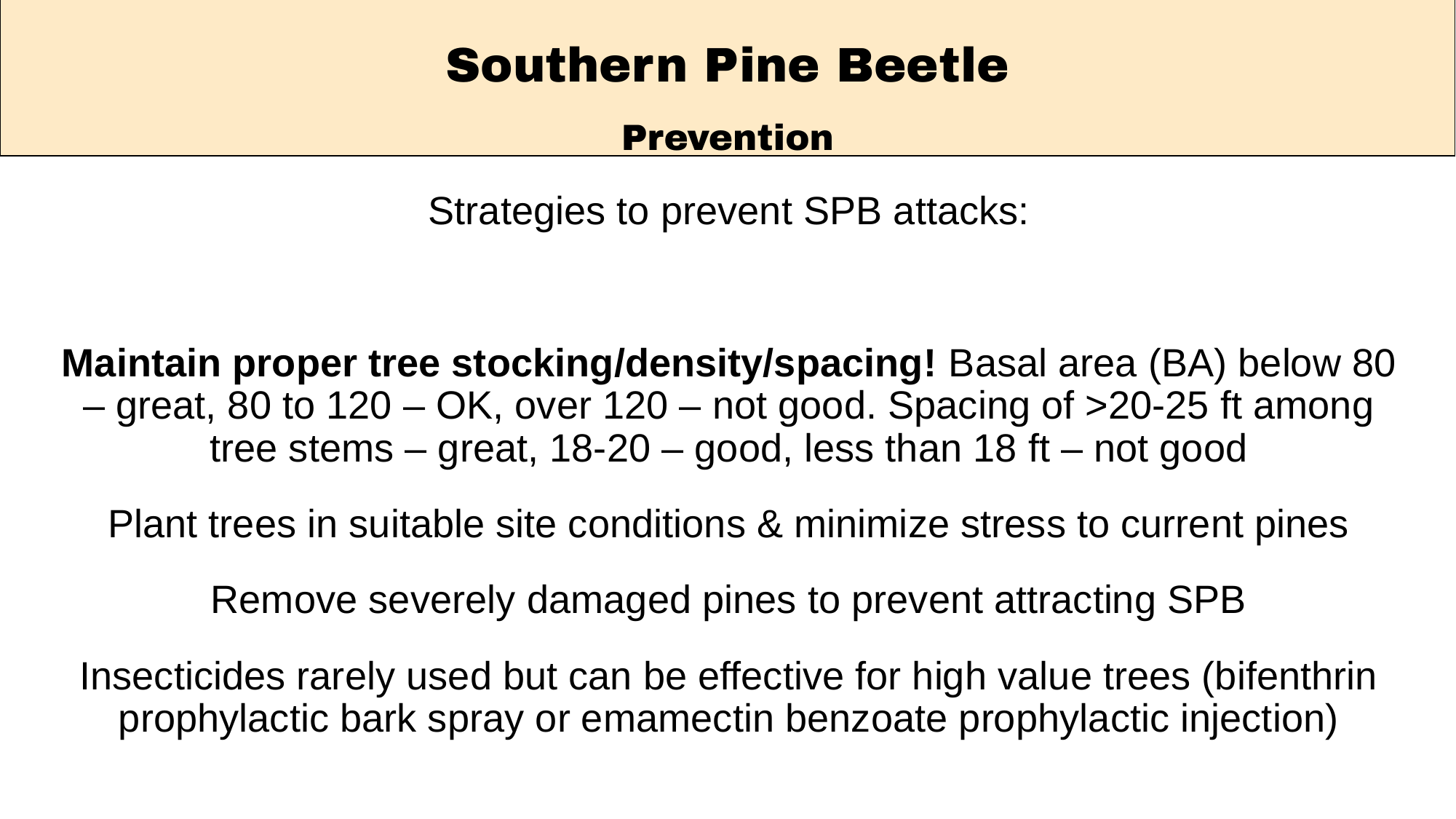

Southern Pine Beetle
Prevention
Strategies to prevent SPB attacks:

Maintain proper tree stocking/density/spacing! Basal area (BA) below 80 – great, 80 to 120 – OK, over 120 – not good. Spacing of >20-25 ft among tree stems – great, 18-20 – good, less than 18 ft – not good
Plant trees in suitable site conditions & minimize stress to current pines
Remove severely damaged pines to prevent attracting SPB
Insecticides rarely used but can be effective for high value trees (bifenthrin prophylactic bark spray or emamectin benzoate prophylactic injection)